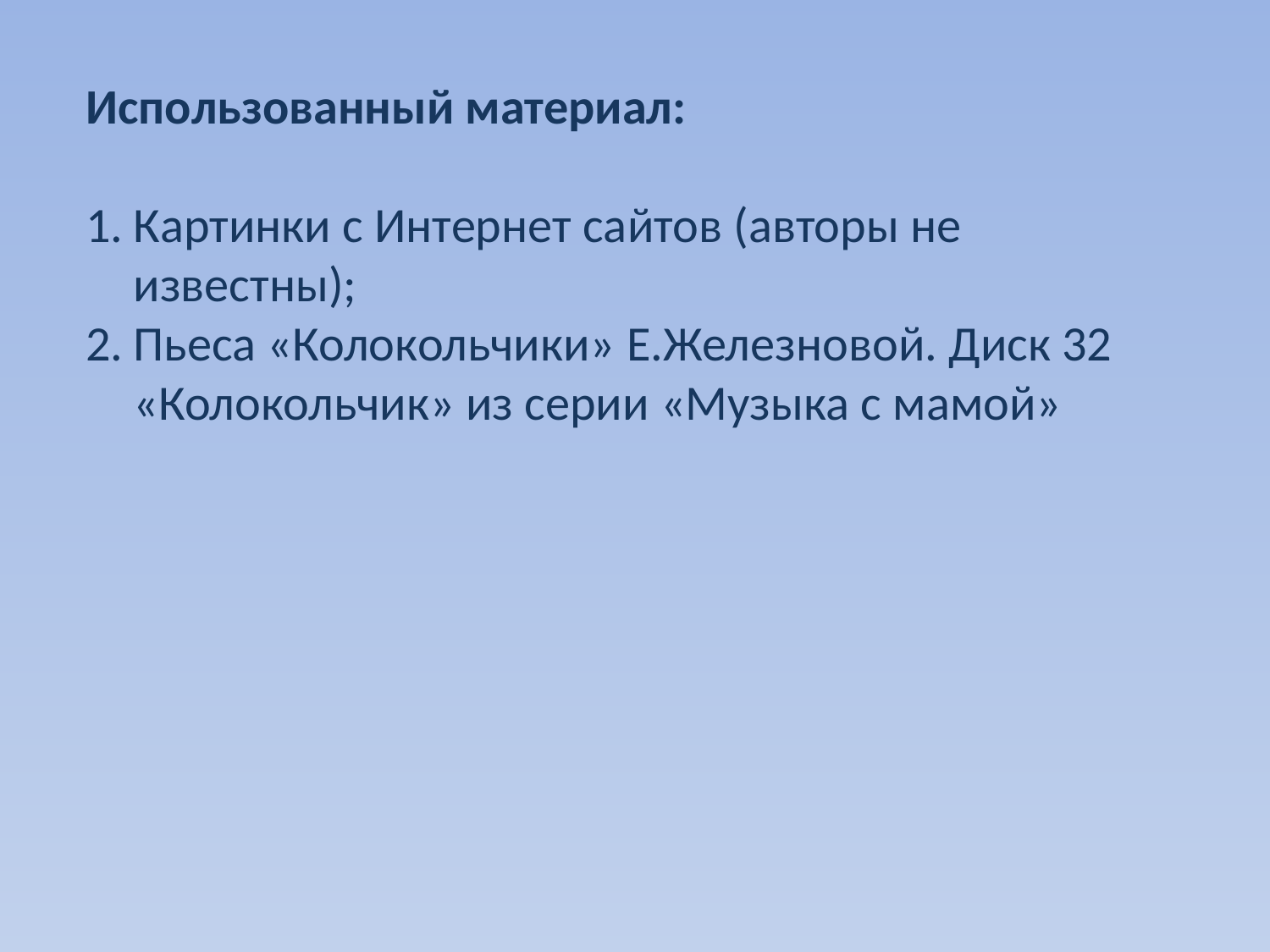

Использованный материал:

Картинки с Интернет сайтов (авторы не известны);
Пьеса «Колокольчики» Е.Железновой. Диск 32 «Колокольчик» из серии «Музыка с мамой»